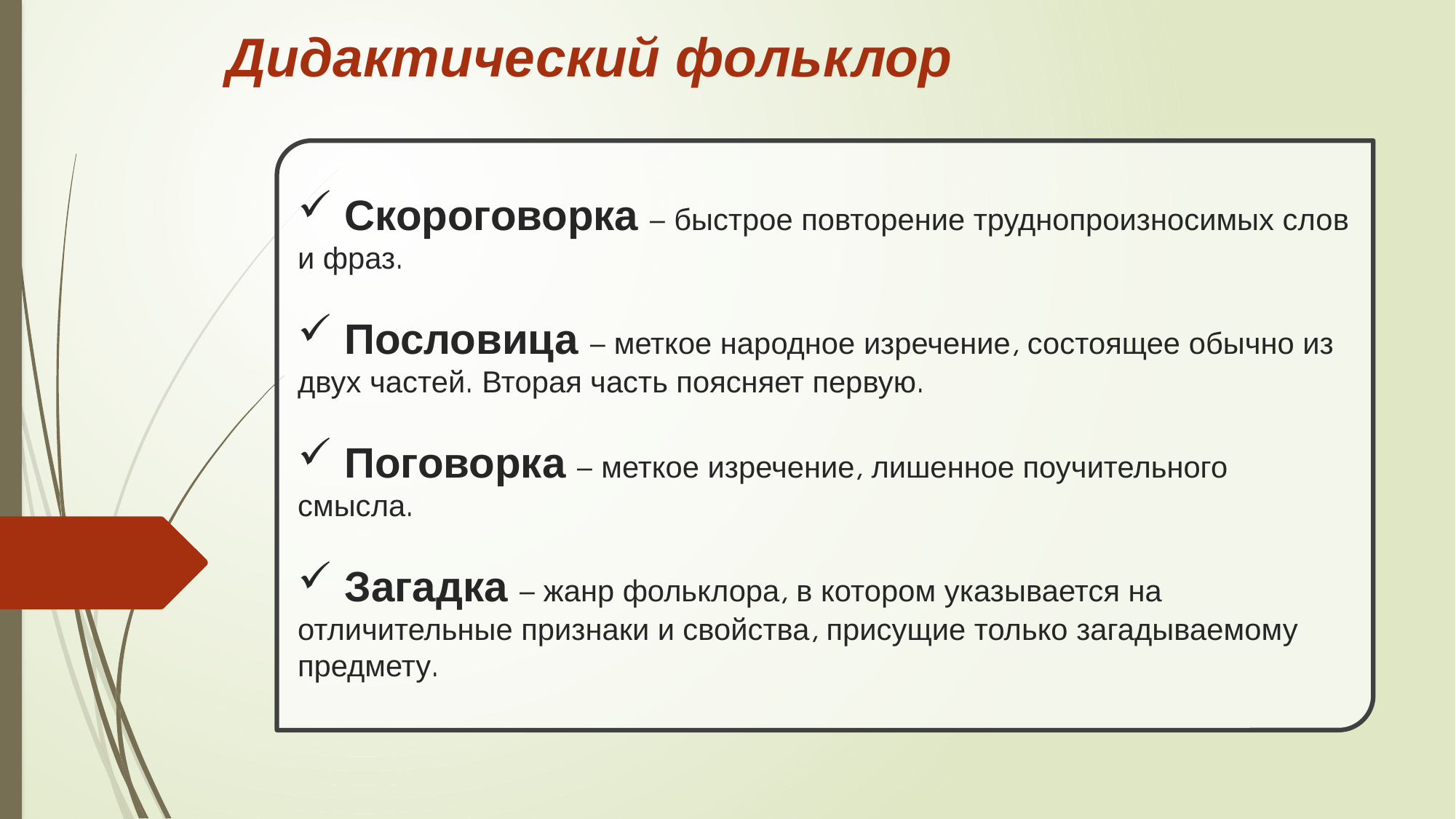

Дидактический фольклор
 Скороговорка – быстрое повторение труднопроизносимых слов и фраз.

 Пословица – меткое народное изречение, состоящее обычно из двух частей. Вторая часть поясняет первую.

 Поговорка – меткое изречение, лишенное поучительного смысла.

 Загадка – жанр фольклора, в котором указывается на отличительные признаки и свойства, присущие только загадываемому предмету.